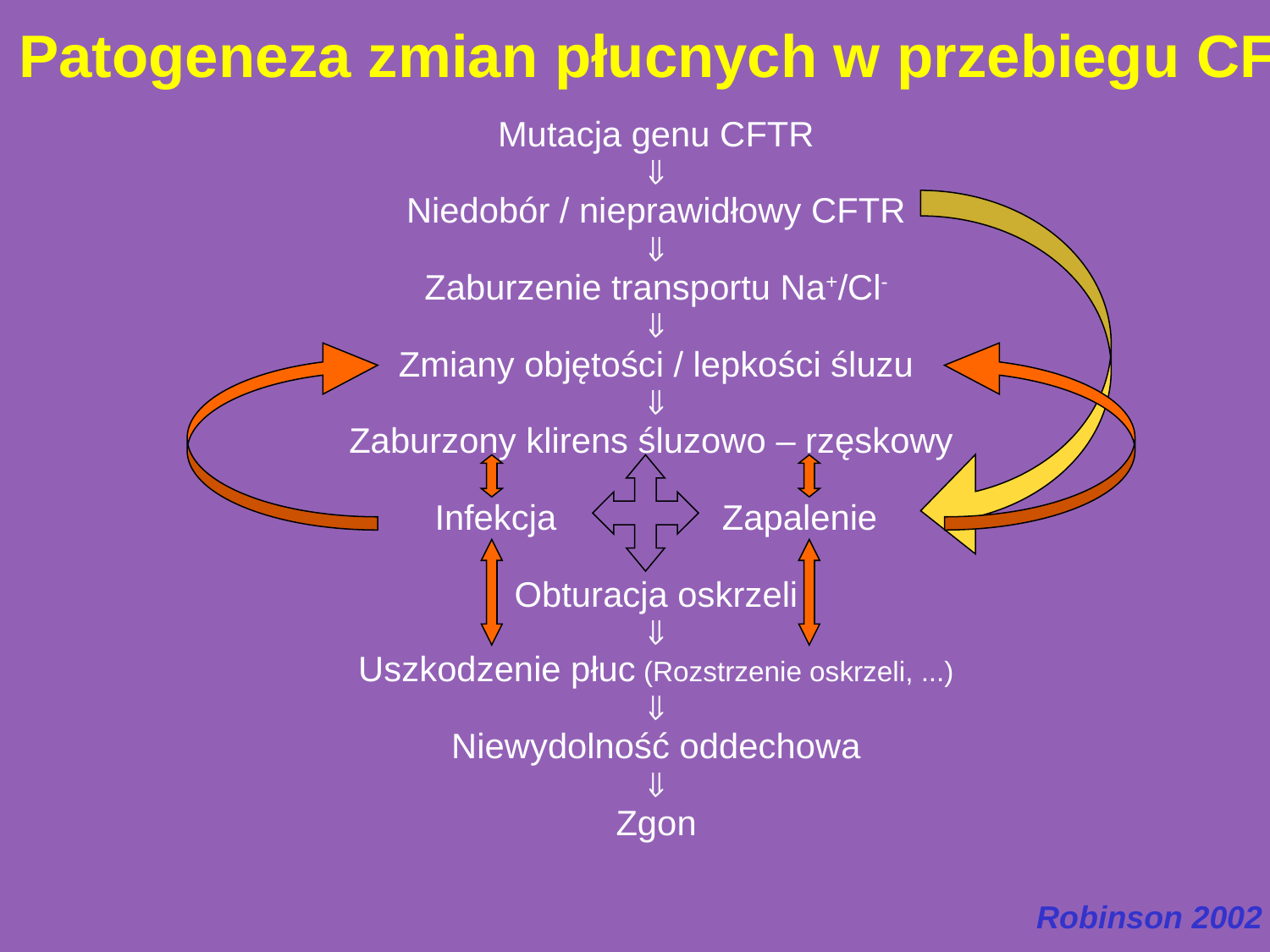

Patogeneza zmian płucnych w przebiegu CF
Mutacja genu CFTR
⇓
Niedobór / nieprawidłowy CFTR
⇓
Zaburzenie transportu Na+/Cl-
⇓
Zmiany objętości / lepkości śluzu
⇓
Zaburzony klirens śluzowo – rzęskowy

Infekcja                 Zapalenie

Obturacja oskrzeli
⇓
Uszkodzenie płuc (Rozstrzenie oskrzeli, ...)
⇓
Niewydolność oddechowa
⇓
Zgon

Robinson 2002